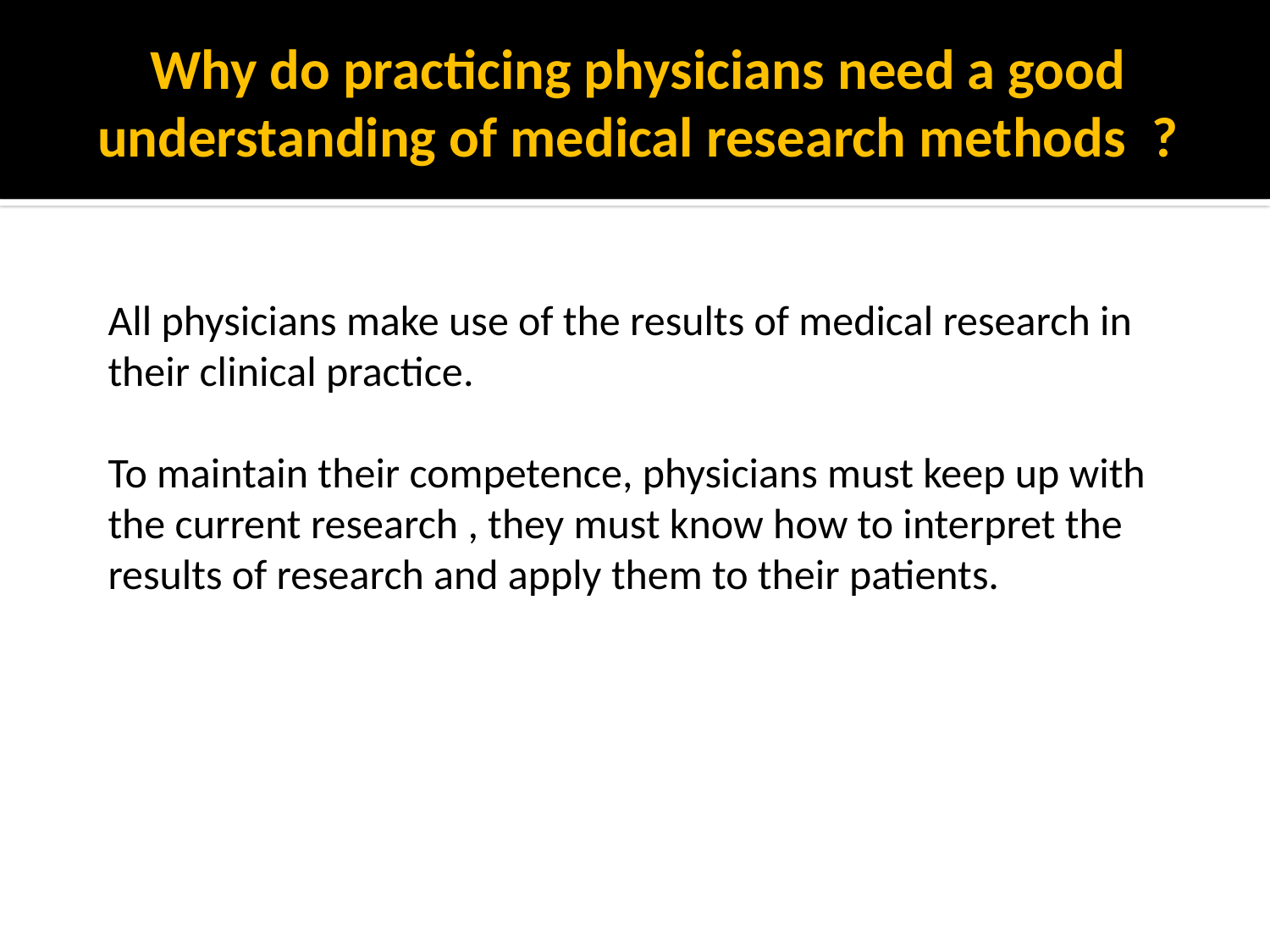

# Why do practicing physicians need a good understanding of medical research methods  ?
All physicians make use of the results of medical research in their clinical practice.

To maintain their competence, physicians must keep up with the current research , they must know how to interpret the results of research and apply them to their patients.